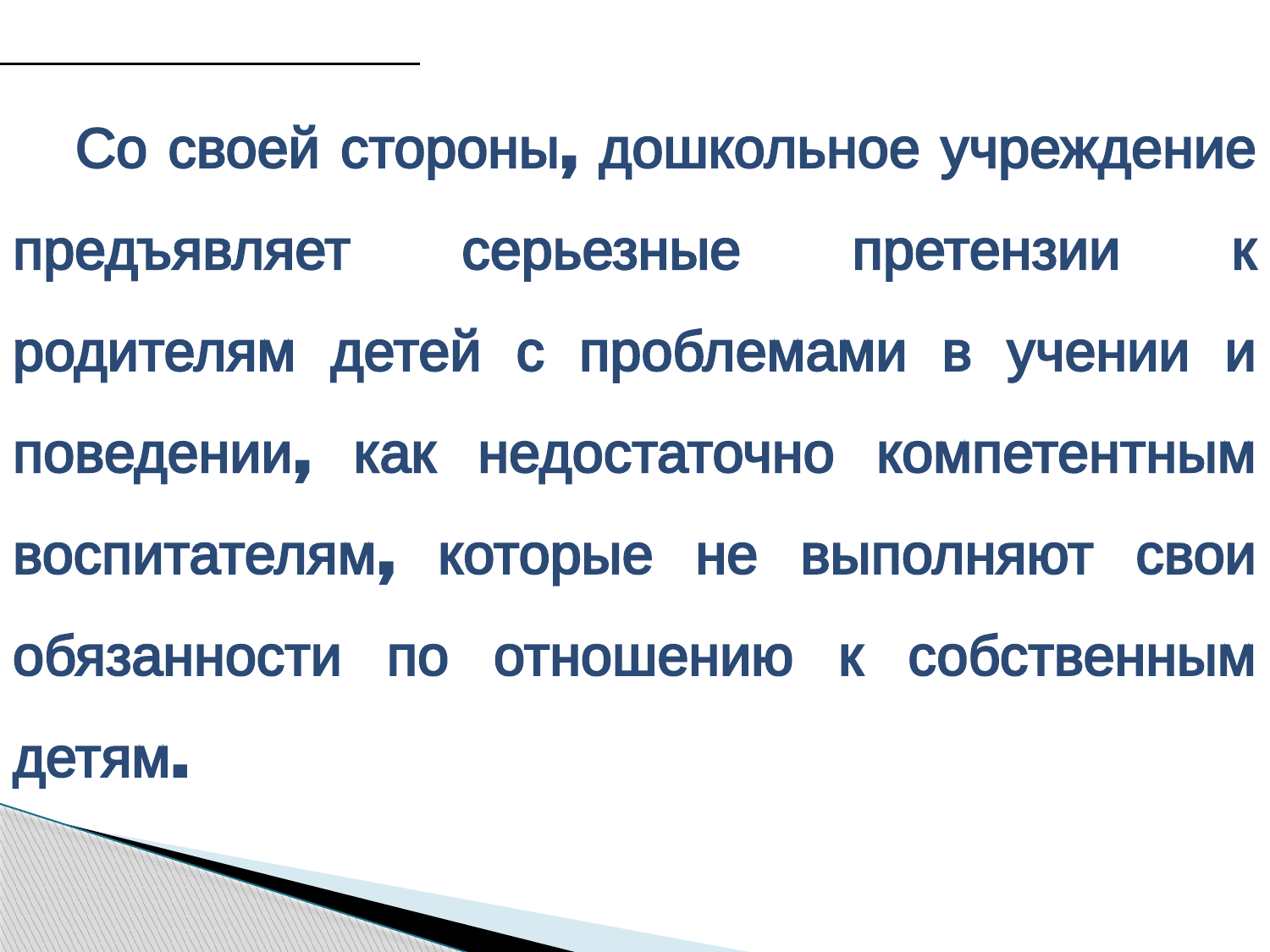

Со своей стороны, дошкольное учреждение предъявляет серьезные претензии к родителям детей с проблемами в учении и поведении, как недостаточно компетентным воспитателям, которые не выполняют свои обязанности по отношению к собственным детям.